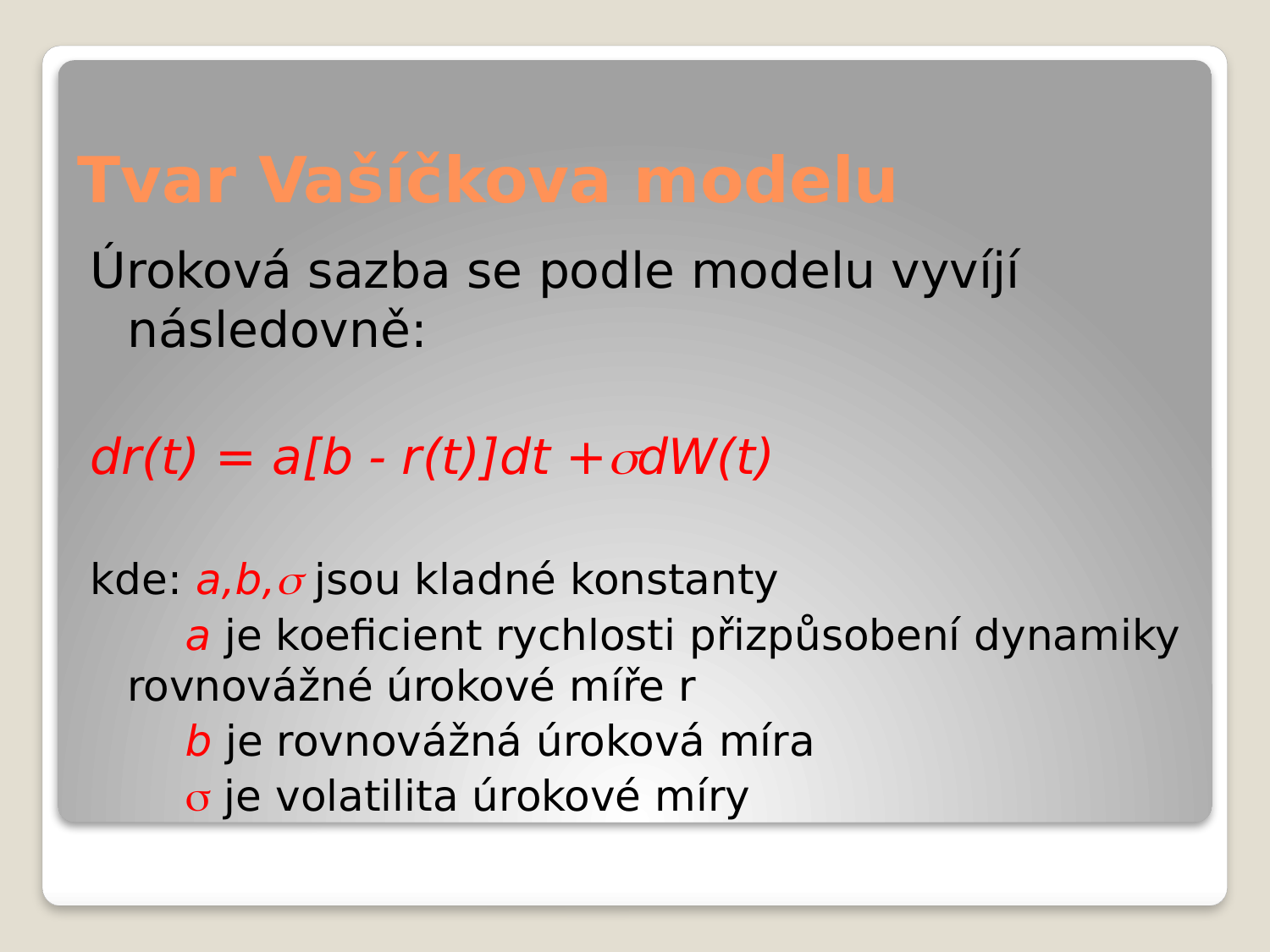

# Tvar Vašíčkova modelu
Úroková sazba se podle modelu vyvíjí následovně:

dr(t) = a[b - r(t)]dt +σdW(t)

kde: a,b,σ jsou kladné konstanty
       a je koeficient rychlosti přizpůsobení dynamiky rovnovážné úrokové míře r
       b je rovnovážná úroková míra
       σ je volatilita úrokové míry